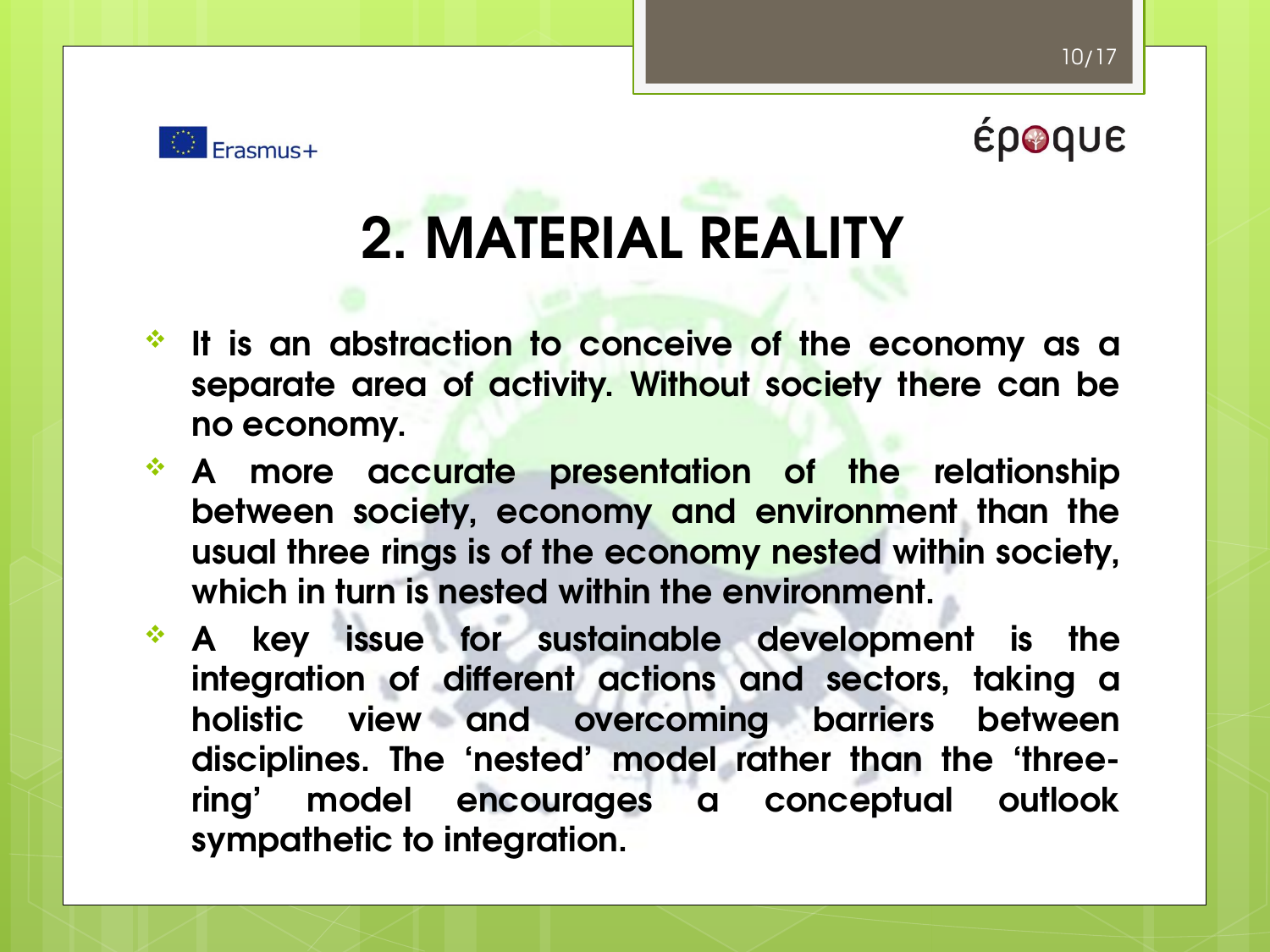

10/17
# 2. MATERIAL REALITY
It is an abstraction to conceive of the economy as a separate area of activity. Without society there can be no economy.
A more accurate presentation of the relationship between society, economy and environment than the usual three rings is of the economy nested within society, which in turn is nested within the environment.
A key issue for sustainable development is the integration of different actions and sectors, taking a holistic view and overcoming barriers between disciplines. The ‘nested’ model rather than the ‘three-ring’ model encourages a conceptual outlook sympathetic to integration.